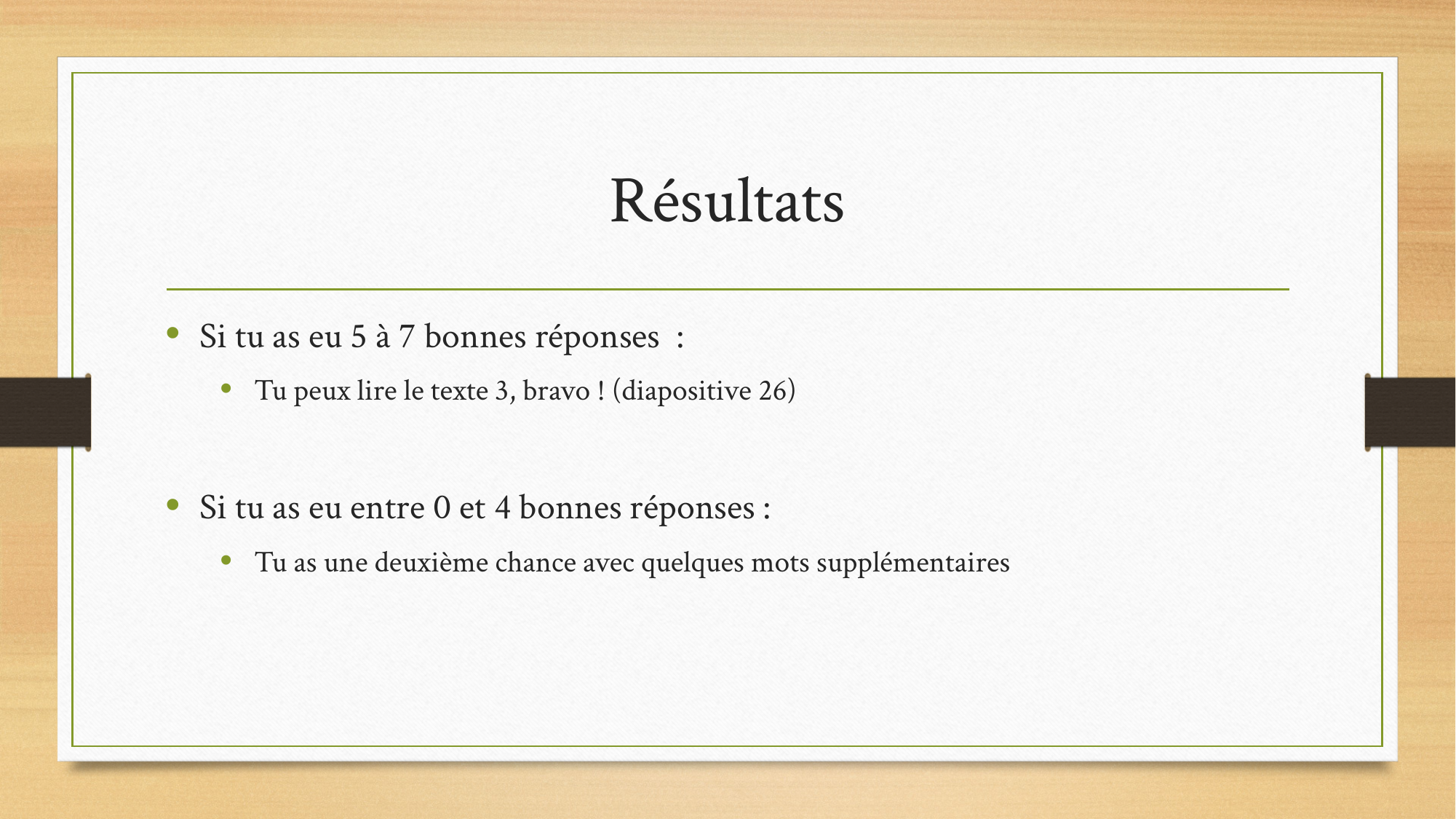

# Résultats
Si tu as eu 5 à 7 bonnes réponses  :
Tu peux lire le texte 3, bravo ! (diapositive 26)

Si tu as eu entre 0 et 4 bonnes réponses :
Tu as une deuxième chance avec quelques mots supplémentaires